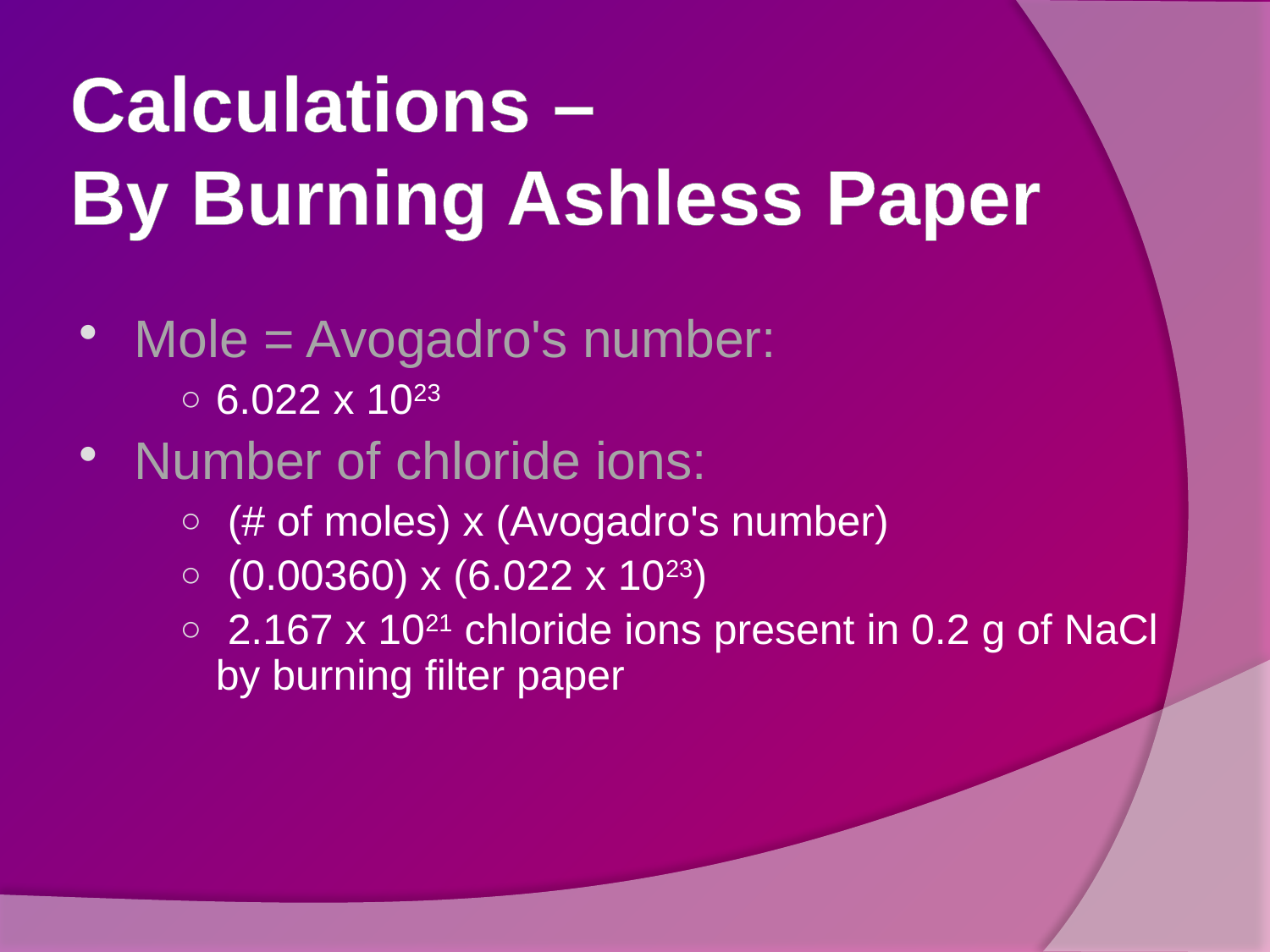

Calculations –
By Burning Ashless Paper
Mole = Avogadro's number:
6.022 x 1023
Number of chloride ions:
 (# of moles) x (Avogadro's number)
 (0.00360) x (6.022 x 1023)
 2.167 x 1021 chloride ions present in 0.2 g of NaCl by burning filter paper